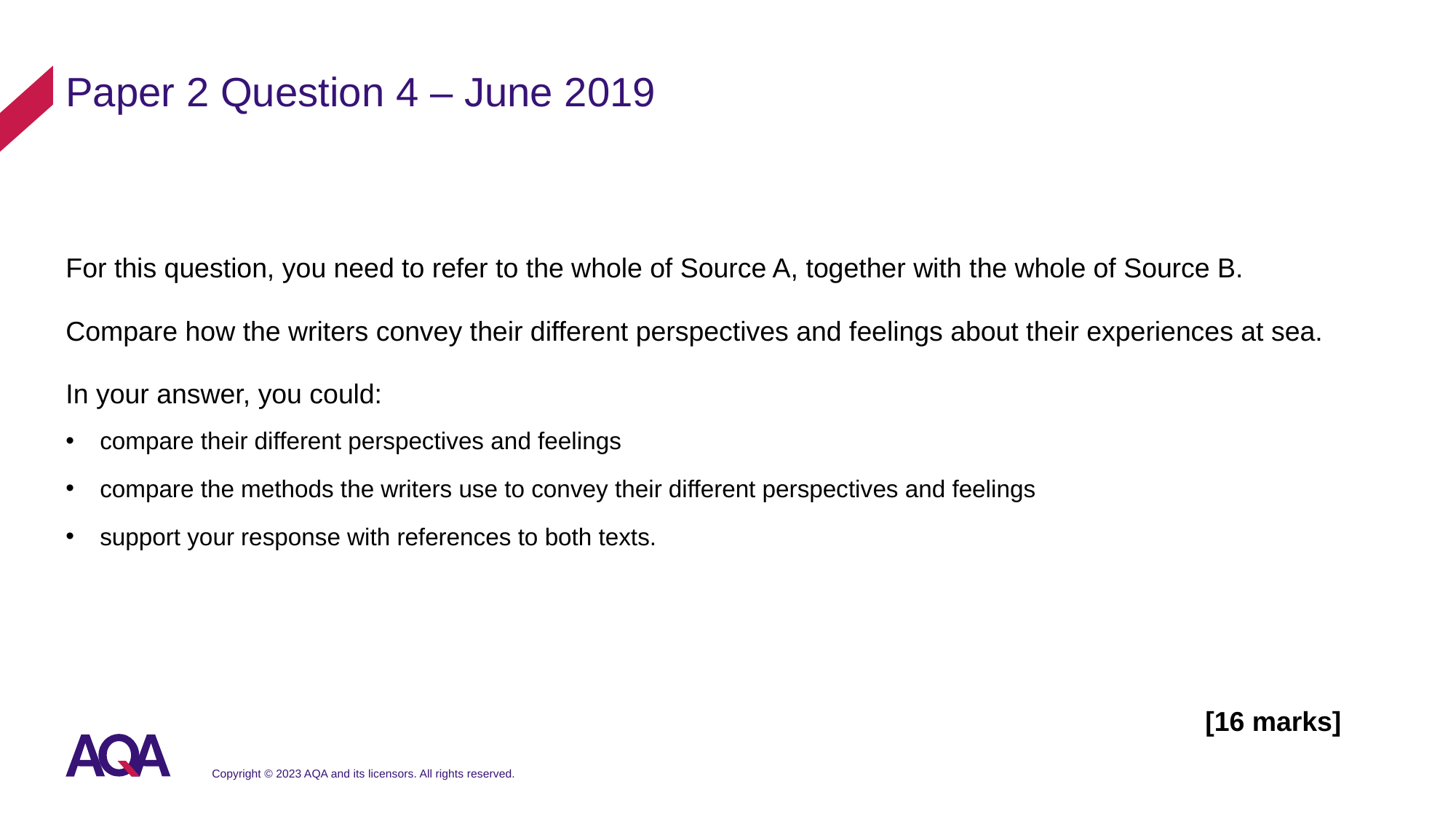

# Paper 2 Question 4 – June 2019
For this question, you need to refer to the whole of Source A, together with the whole of Source B.
Compare how the writers convey their different perspectives and feelings about their experiences at sea.
In your answer, you could:
compare their different perspectives and feelings
compare the methods the writers use to convey their different perspectives and feelings
support your response with references to both texts.

[16 marks]
Copyright © 2023 AQA and its licensors. All rights reserved.